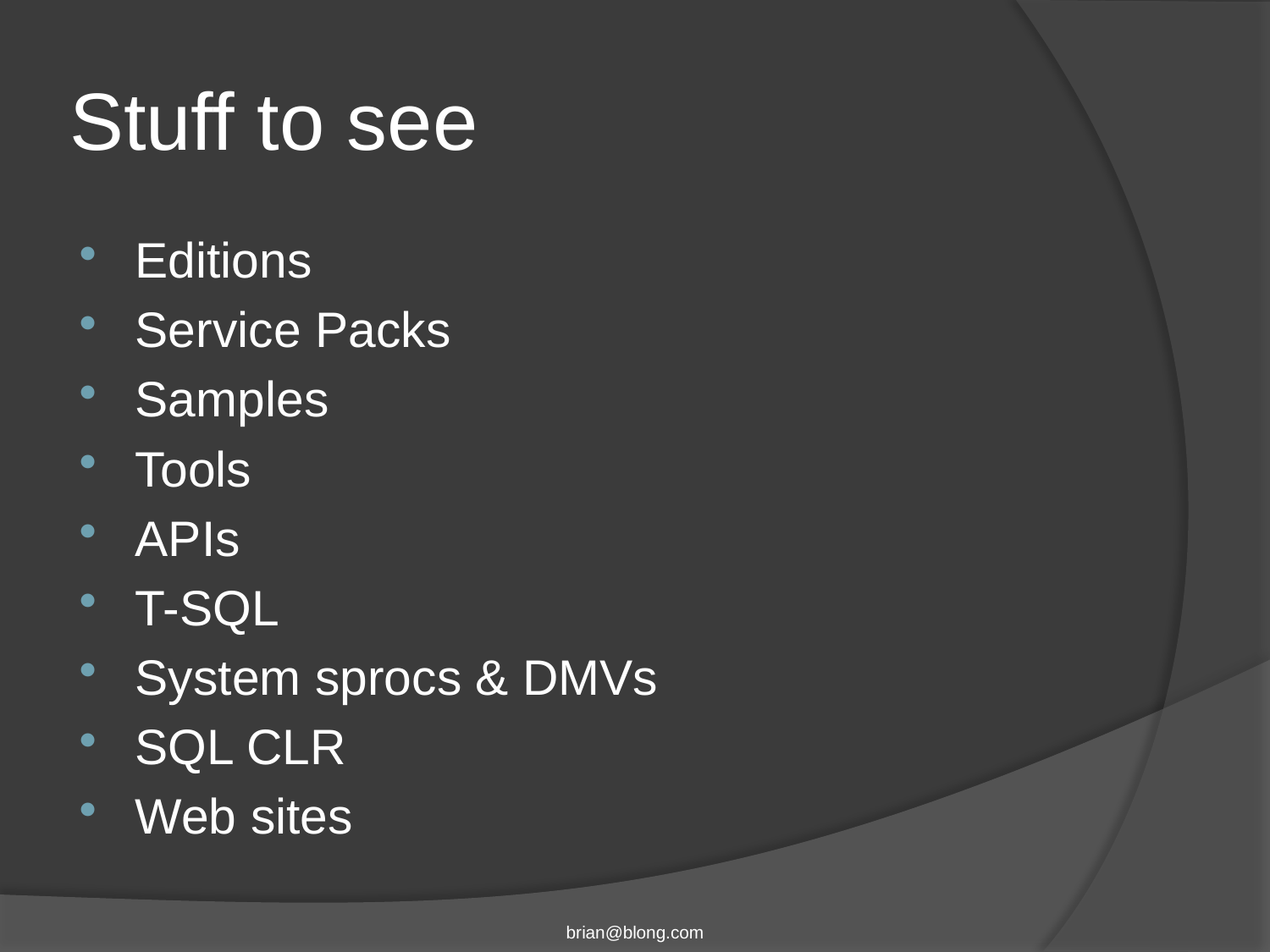

# Stuff to see
Editions
Service Packs
Samples
Tools
APIs
T-SQL
System sprocs & DMVs
SQL CLR
Web sites

brian@blong.com